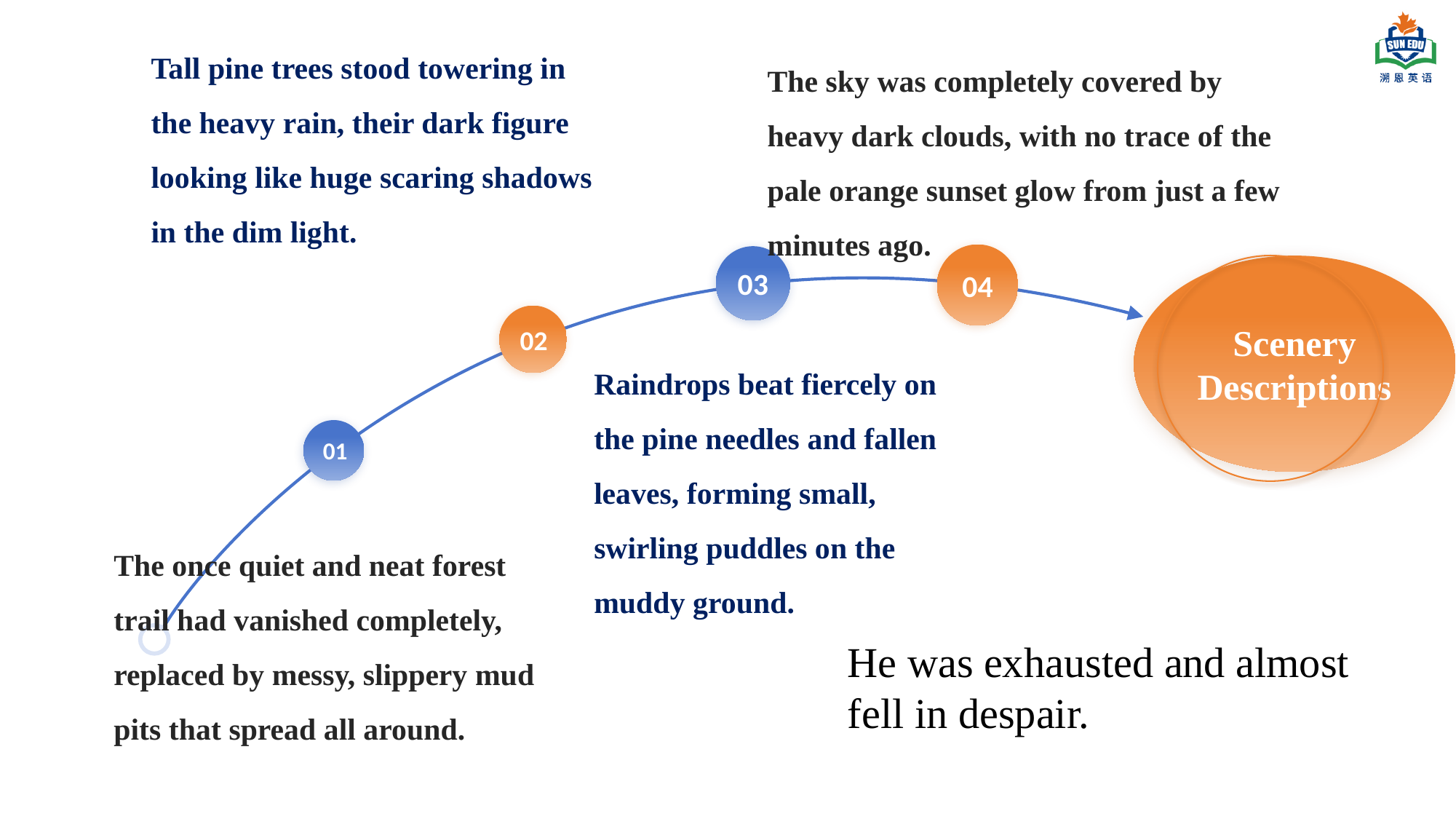

Tall pine trees stood towering in the heavy rain, their dark figure looking like huge scaring shadows in the dim light.
The sky was completely covered by heavy dark clouds, with no trace of the pale orange sunset glow from just a few minutes ago.
04
03

Scenery Descriptions

02
Raindrops beat fiercely on the pine needles and fallen leaves, forming small, swirling puddles on the muddy ground.
01
The once quiet and neat forest trail had vanished completely, replaced by messy, slippery mud pits that spread all around.

He was exhausted and almost fell in despair.